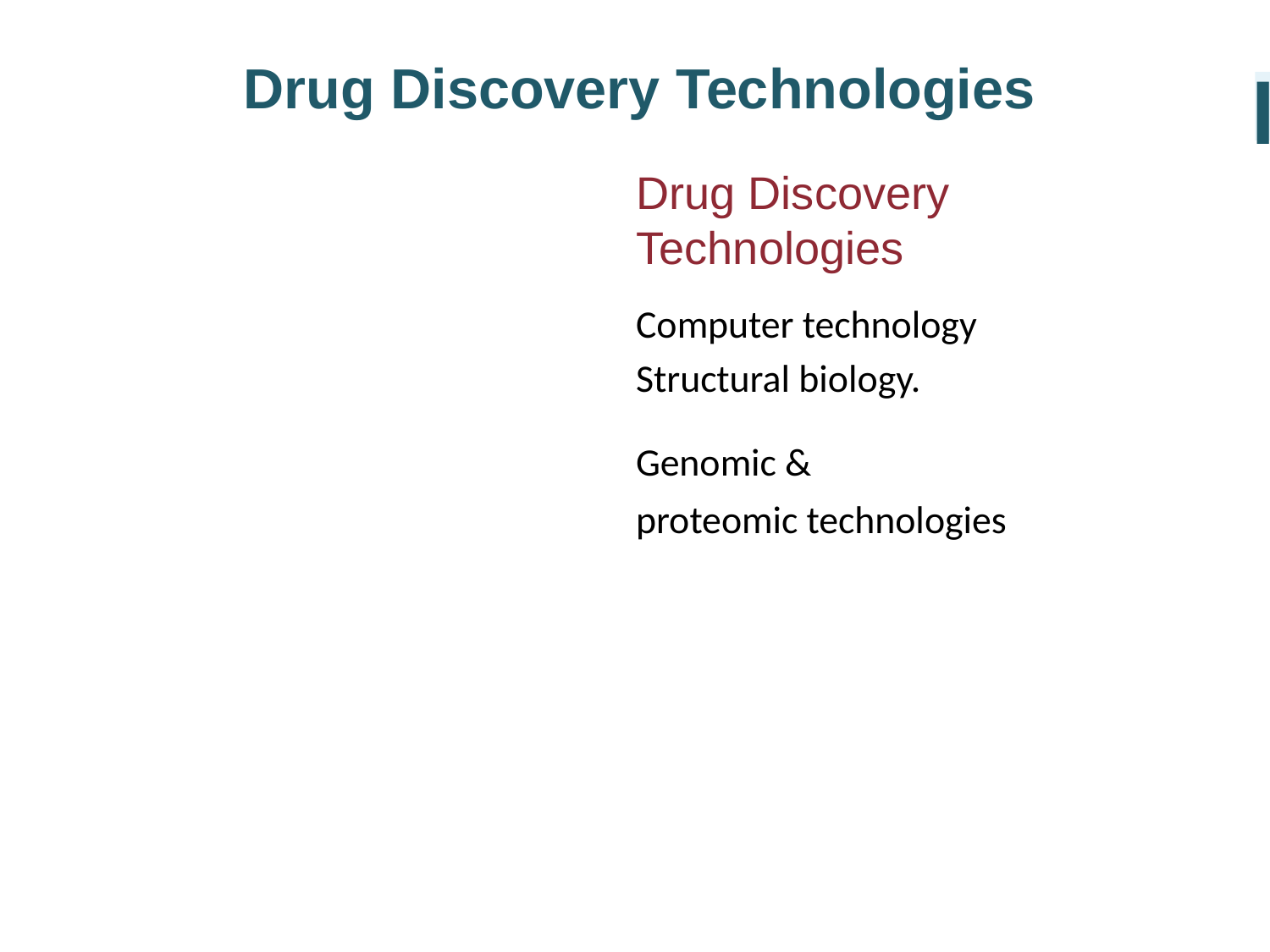

Drug Discovery Technologies
I
Drug Discovery Technologies
Computer technology Structural biology.
Genomic &
proteomic technologies